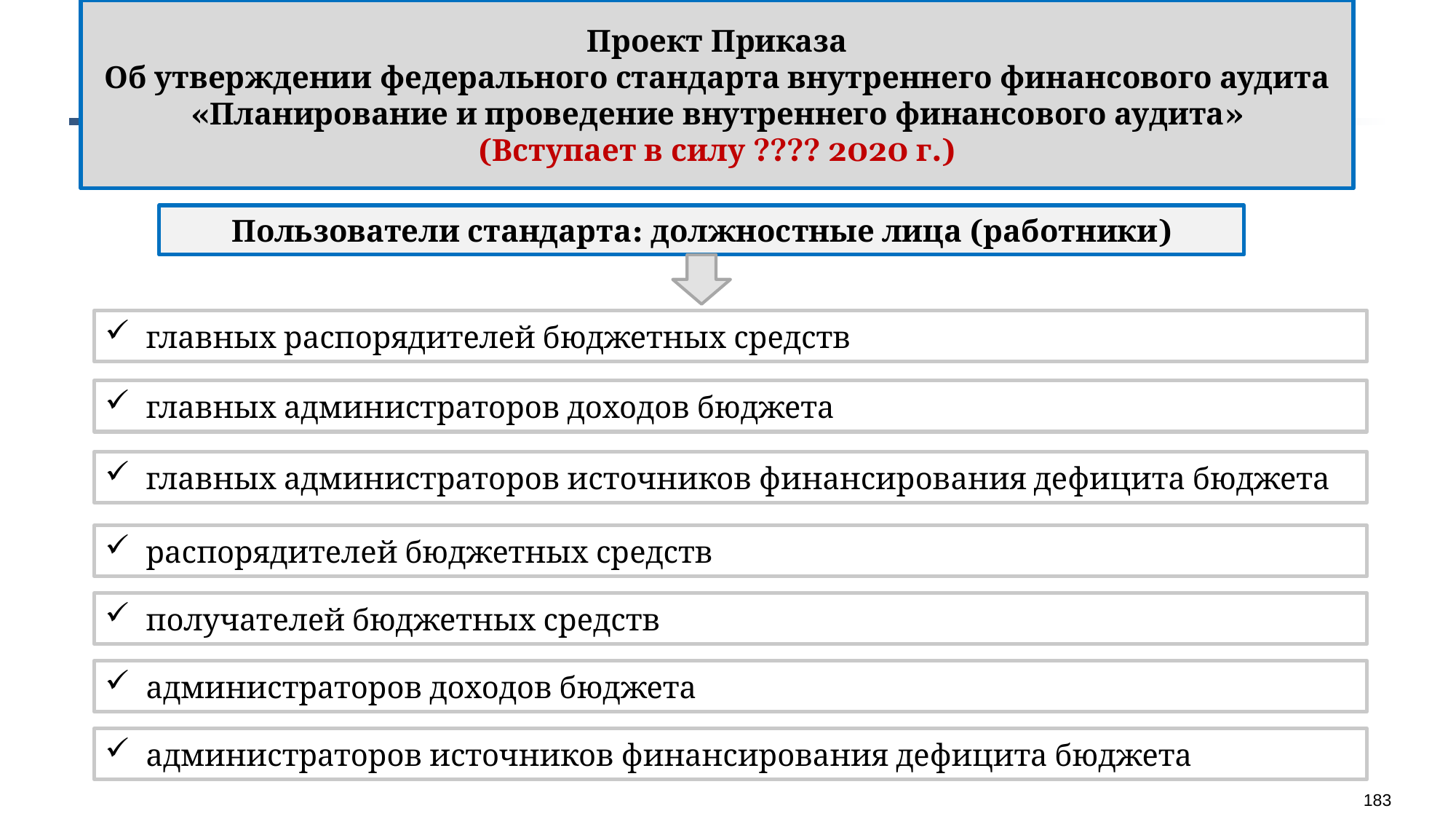

Проект Приказа
Об утверждении федерального стандарта внутреннего финансового аудита «Планирование и проведение внутреннего финансового аудита»
(Вступает в силу ???? 2020 г.)
Пользователи стандарта: должностные лица (работники)

главных распорядителей бюджетных средств
главных администраторов доходов бюджета
главных администраторов источников финансирования дефицита бюджета
распорядителей бюджетных средств
получателей бюджетных средств
администраторов доходов бюджета
администраторов источников финансирования дефицита бюджета